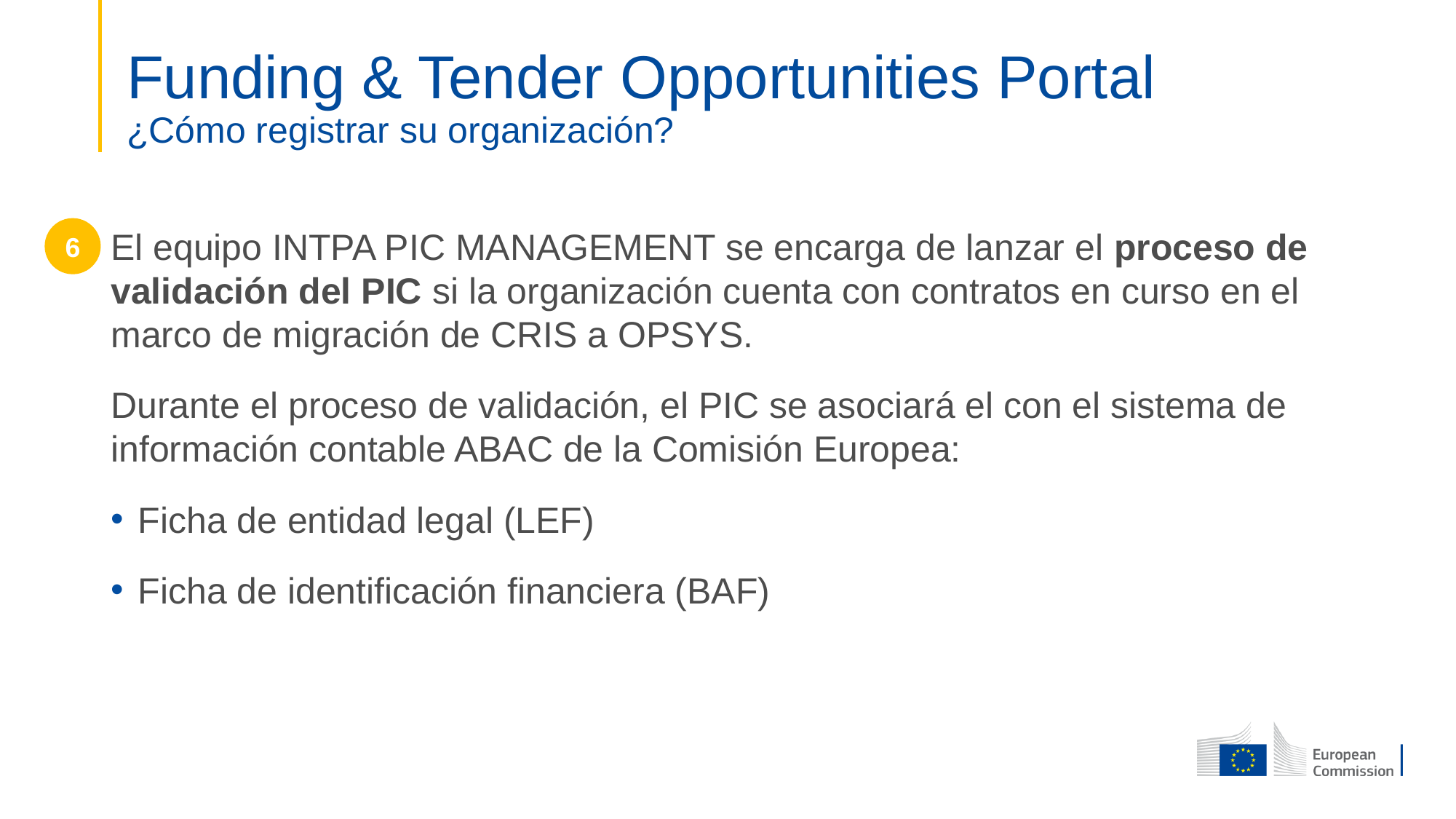

# Funding & Tender Opportunities Portal ¿Cómo registrar su organización?
El equipo INTPA PIC MANAGEMENT se encarga de lanzar el proceso de validación del PIC si la organización cuenta con contratos en curso en el marco de migración de CRIS a OPSYS.
Durante el proceso de validación, el PIC se asociará el con el sistema de información contable ABAC de la Comisión Europea:
Ficha de entidad legal (LEF)
Ficha de identificación financiera (BAF)
6